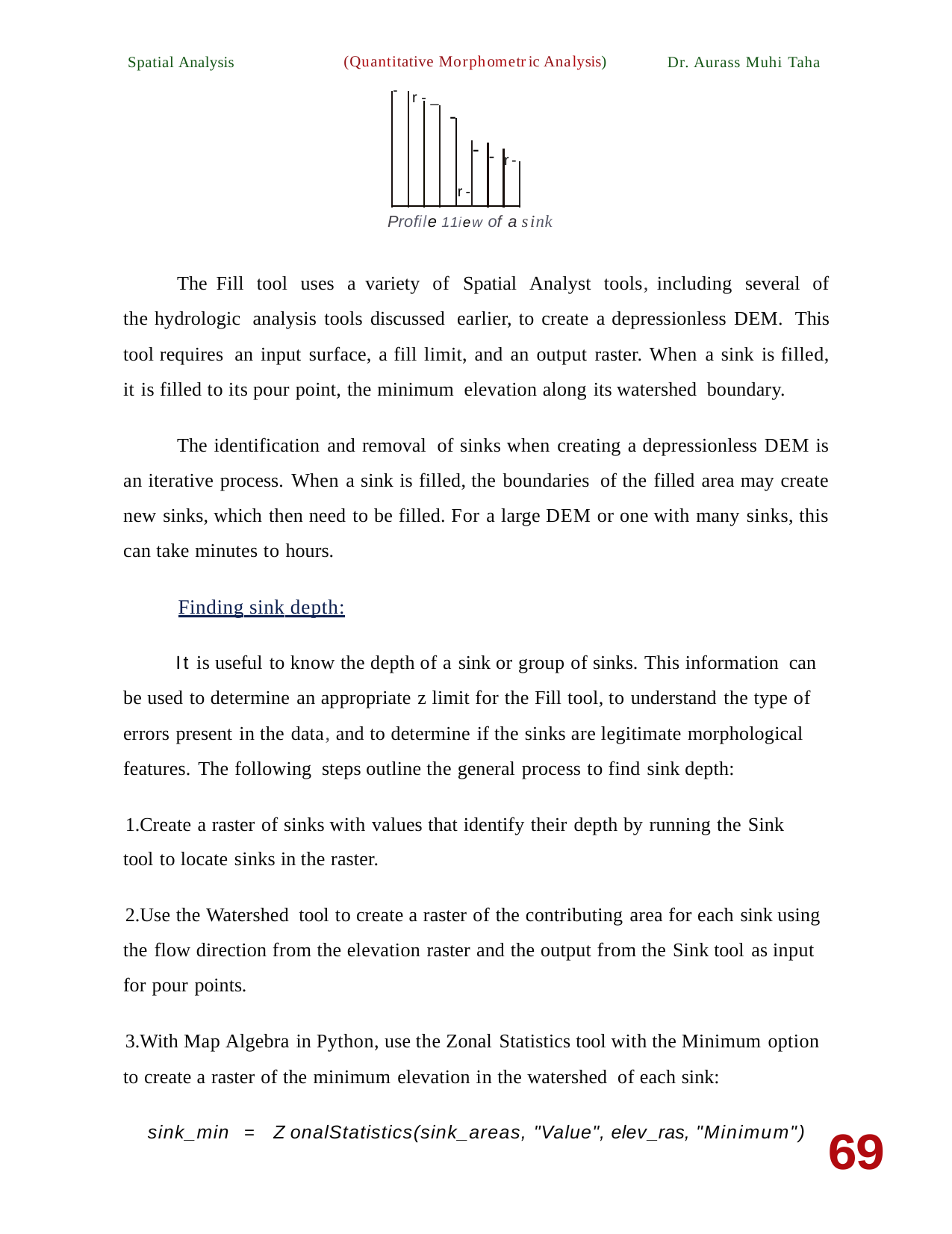

(Quantitative Morphometric Analysis)
Spatial Analysis
Dr. Aurass Muhi Taha
-r-_
-

--

r-

r-

Profile 1.1iew of a sink

The Fill  tool  uses  a variety  of  Spatial  Analyst  tools, including  several  of the hydrologic  analysis tools discussed  earlier, to create a depressionless DEM.  This tool requires  an input surface, a fill limit, and an output raster. When a sink is filled, it is filled to its pour point, the minimum  elevation along its watershed  boundary.

The identification and removal  of sinks when creating a depressionless DEM is an iterative process. When a sink is filled, the boundaries  of the filled area may create new sinks, which then need to be filled. For a large DEM or one with many sinks, this can take minutes to hours.

Finding sink depth:

It is useful to know the depth of a sink or group of sinks. This information  can be used to determine an appropriate z limit for the Fill tool, to understand the type of errors present in the data, and to determine if the sinks are legitimate morphological features. The following  steps outline the general process to find sink depth:

Create a raster of sinks with values that identify their depth by running the Sink tool to locate sinks in the raster.

Use the Watershed  tool to create a raster of the contributing area for each sink using the flow direction from the elevation raster and the output from the Sink tool as input for pour points.

With Map Algebra in Python, use the Zonal Statistics tool with the Minimum option to create a raster of the minimum elevation in the watershed  of each sink:

sink_min  =  Z onalStatistics(sink_areas, "Value", elev_ras, "Minimum")

69